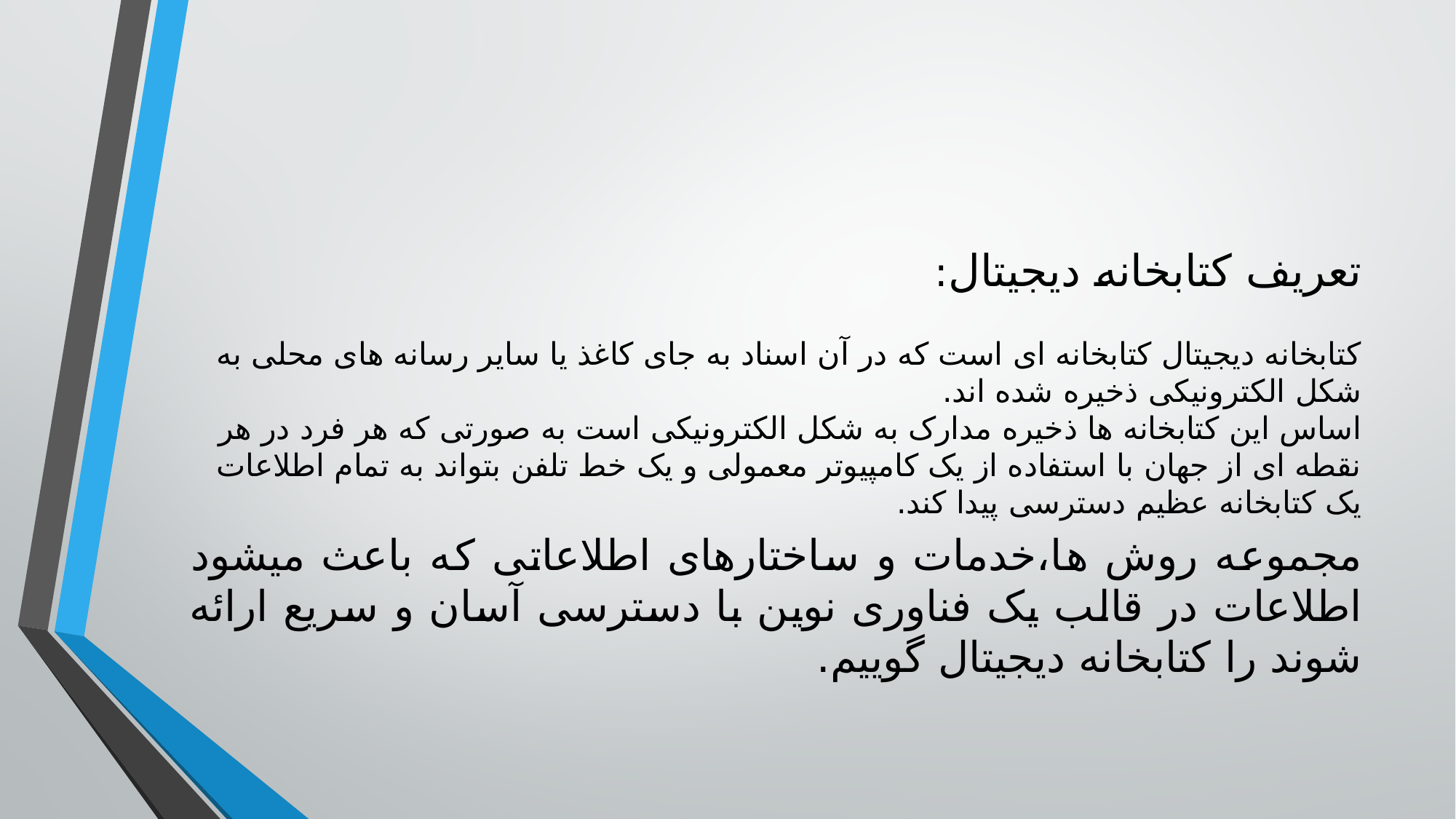

# تعریف کتابخانه دیجیتال: کتابخانه دیجیتال کتابخانه ای است که در آن اسناد به جای کاغذ یا سایر رسانه های محلی به شکل الکترونیکی ذخیره شده اند. اساس این کتابخانه ها ذخیره مدارک به شکل الکترونیکی است به صورتی که هر فرد در هر نقطه ای از جهان با استفاده از یک کامپیوتر معمولی و یک خط تلفن بتواند به تمام اطلاعات یک کتابخانه عظیم دسترسی پیدا کند.

مجموعه روش ها،خدمات و ساختارهای اطلاعاتی که باعث میشود اطلاعات در قالب یک فناوری نوین با دسترسی آسان و سریع ارائه شوند را کتابخانه دیجیتال گوییم.
.